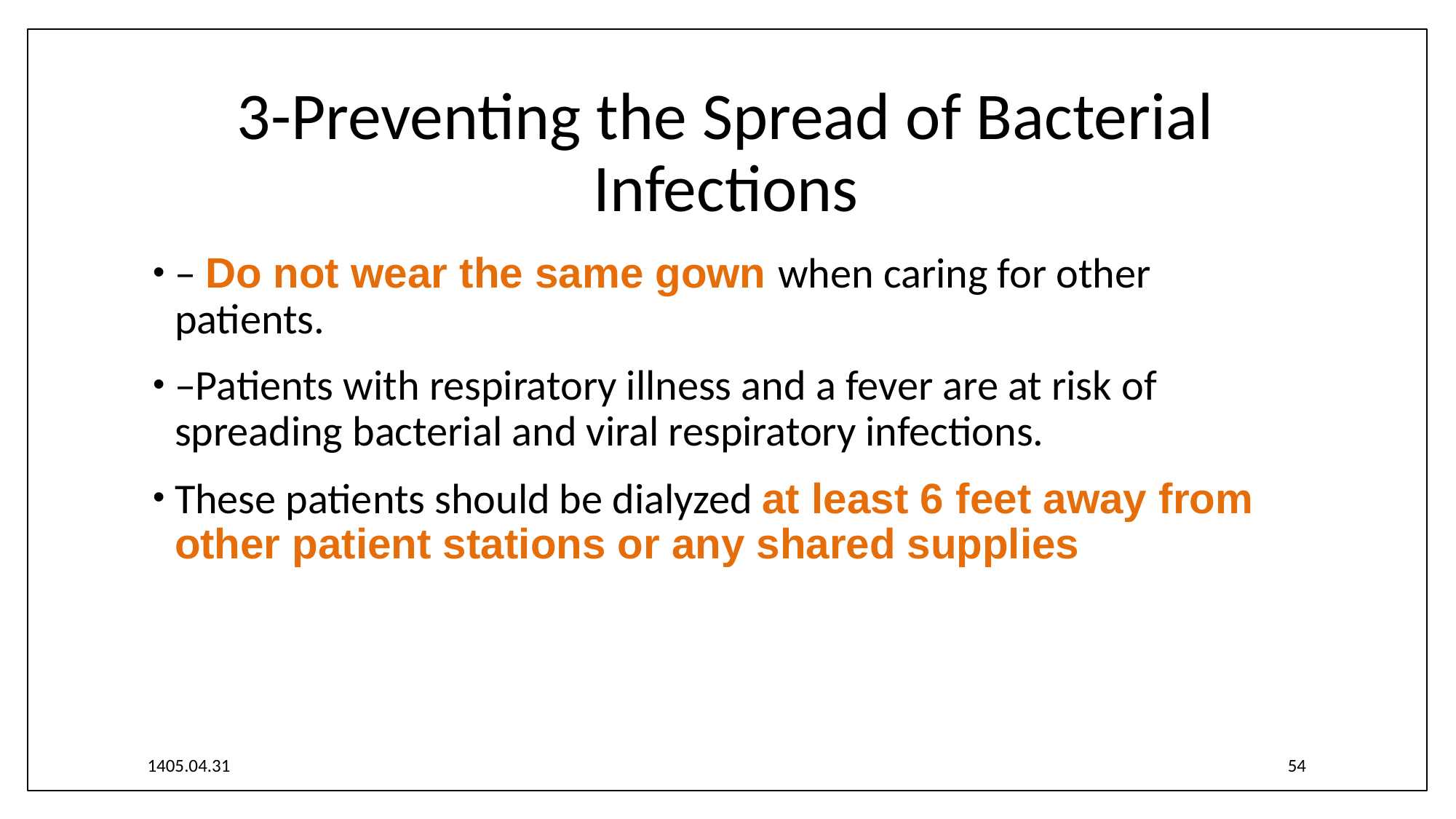

# 3-Preventing the Spread of Bacterial Infections
– Do not wear the same gown when caring for other patients.
–Patients with respiratory illness and a fever are at risk of spreading bacterial and viral respiratory infections.
These patients should be dialyzed at least 6 feet away from other patient stations or any shared supplies
1405.04.31
54